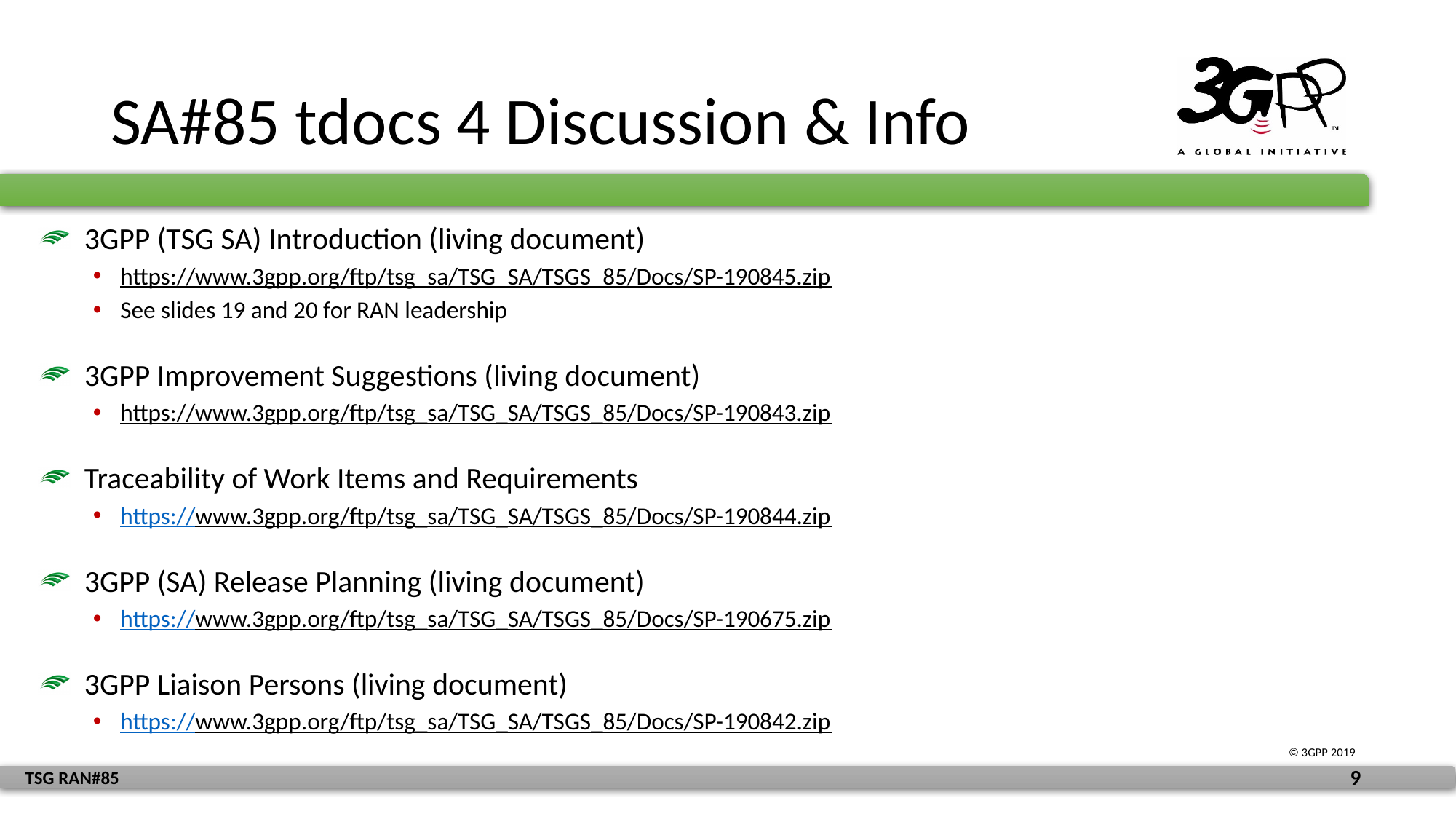

# SA#85 tdocs 4 Discussion & Info
  3GPP (TSG SA) Introduction (living document)
https://www.3gpp.org/ftp/tsg_sa/TSG_SA/TSGS_85/Docs/SP-190845.zip
See slides 19 and 20 for RAN leadership
  3GPP Improvement Suggestions (living document)
https://www.3gpp.org/ftp/tsg_sa/TSG_SA/TSGS_85/Docs/SP-190843.zip
  Traceability of Work Items and Requirements
https://www.3gpp.org/ftp/tsg_sa/TSG_SA/TSGS_85/Docs/SP-190844.zip
  3GPP (SA) Release Planning (living document)
https://www.3gpp.org/ftp/tsg_sa/TSG_SA/TSGS_85/Docs/SP-190675.zip
  3GPP Liaison Persons (living document)
https://www.3gpp.org/ftp/tsg_sa/TSG_SA/TSGS_85/Docs/SP-190842.zip